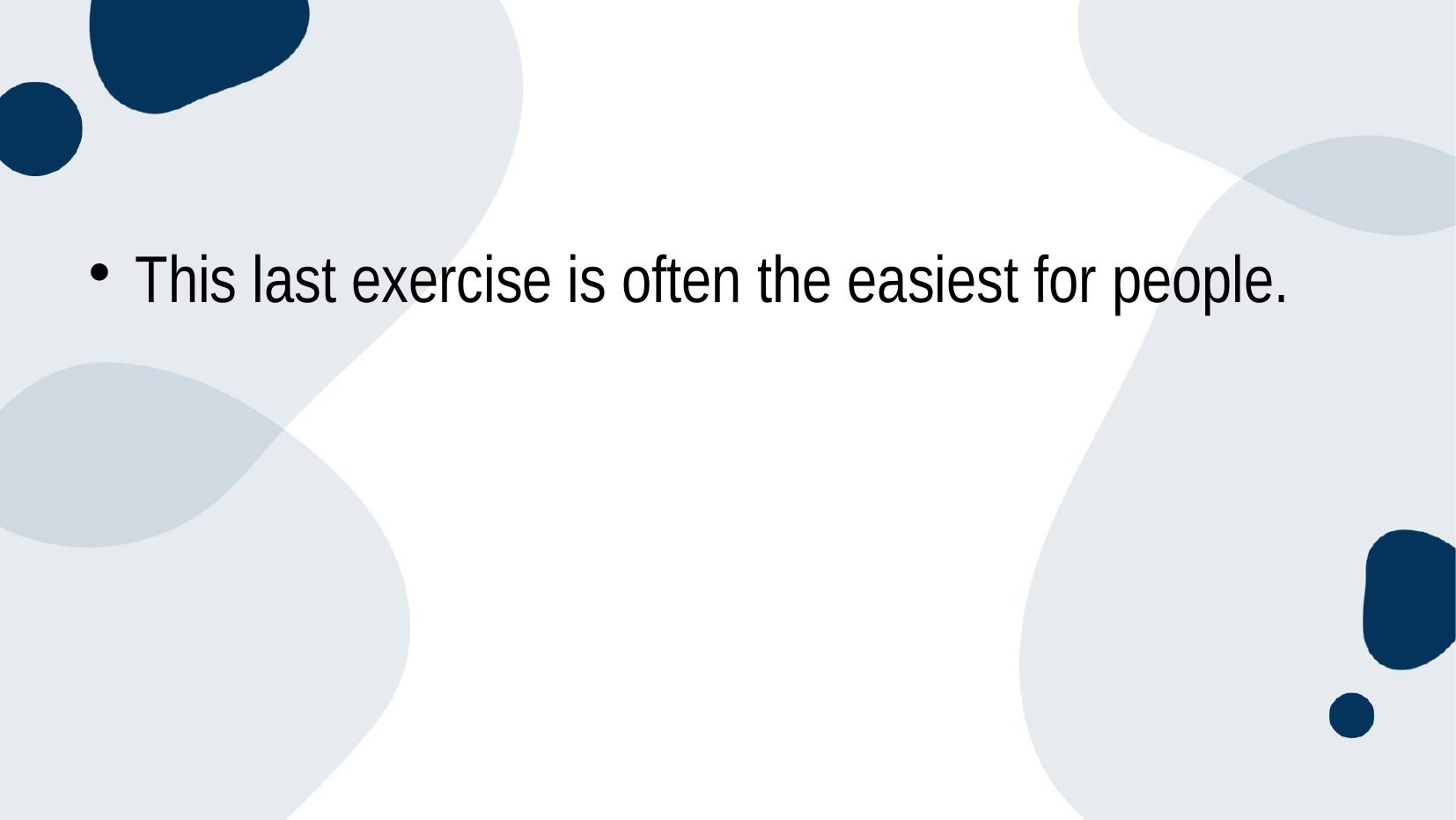

This last exercise is often the easiest for people.